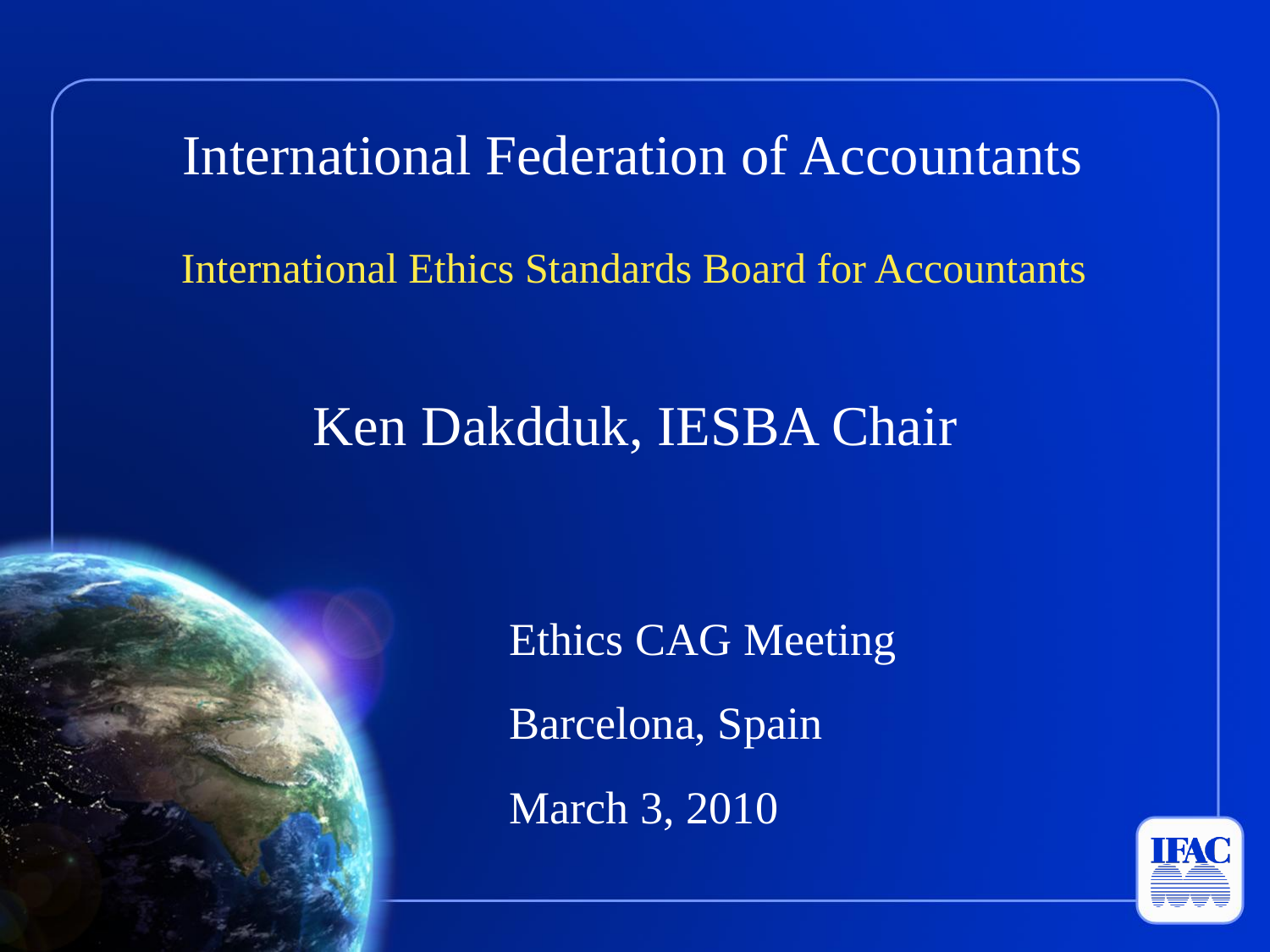

International Ethics Standards Board for Accountants
Ken Dakdduk, IESBA Chair
Ethics CAG Meeting
Barcelona, Spain
March 3, 2010